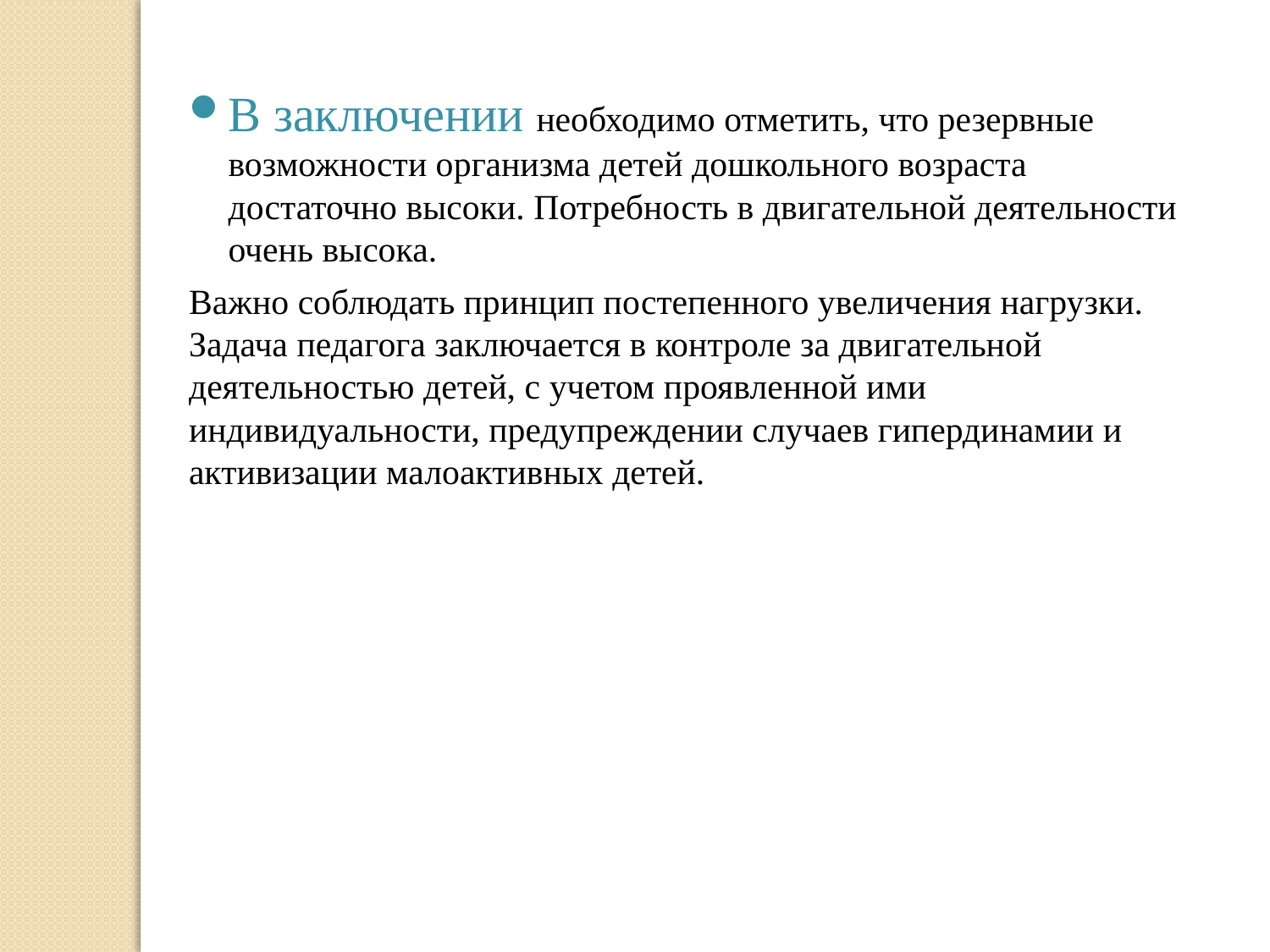

В заключении необходимо отметить, что резервные возможности организма детей дошкольного возраста достаточно высоки. Потребность в двигательной деятельности очень высока.
Важно соблюдать принцип постепенного увеличения нагрузки. Задача педагога заключается в контроле за двигательной деятельностью детей, с учетом проявленной ими индивидуальности, предупреждении случаев гипердинамии и активизации малоактивных детей.